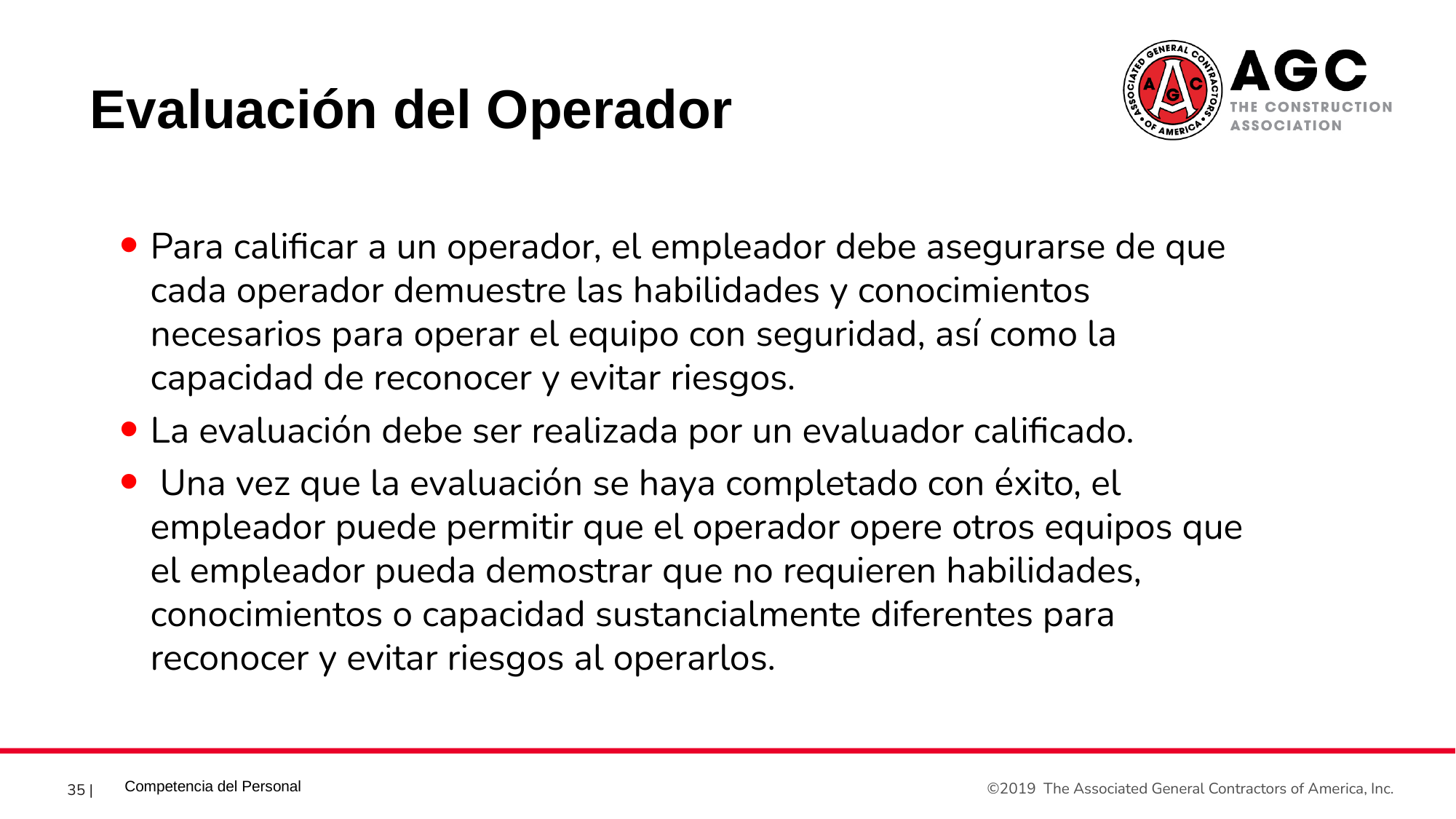

Evaluación del Operador

Para calificar a un operador, el empleador debe asegurarse de que cada operador demuestre las habilidades y conocimientos necesarios para operar el equipo con seguridad, así como la capacidad de reconocer y evitar riesgos.
La evaluación debe ser realizada por un evaluador calificado.
 Una vez que la evaluación se haya completado con éxito, el empleador puede permitir que el operador opere otros equipos que el empleador pueda demostrar que no requieren habilidades, conocimientos o capacidad sustancialmente diferentes para reconocer y evitar riesgos al operarlos.
Competencia del Personal